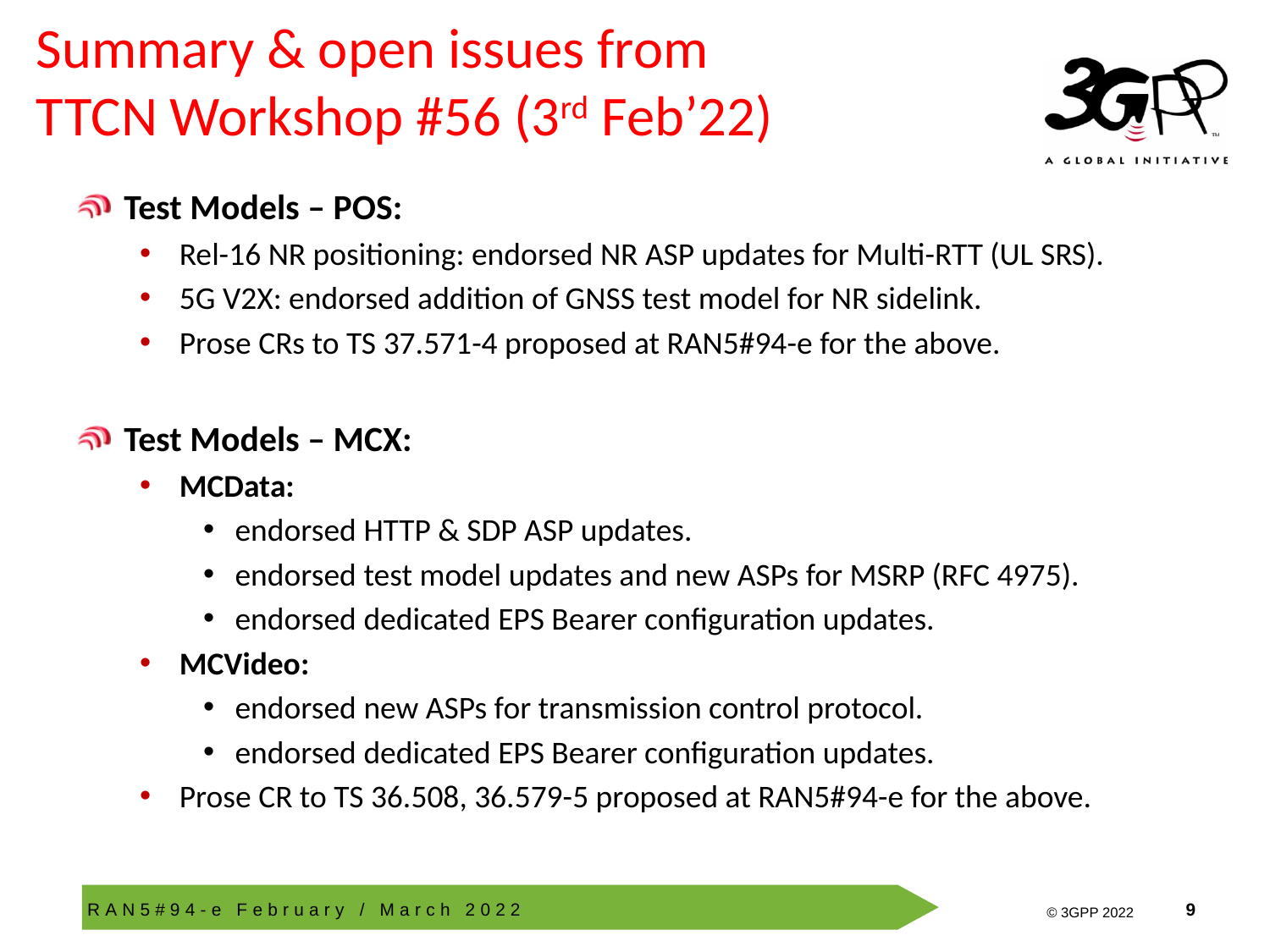

# Summary & open issues from TTCN Workshop #56 (3rd Feb’22)
Test Models – POS:
Rel-16 NR positioning: endorsed NR ASP updates for Multi-RTT (UL SRS).
5G V2X: endorsed addition of GNSS test model for NR sidelink.
Prose CRs to TS 37.571-4 proposed at RAN5#94-e for the above.

Test Models – MCX:
MCData:
endorsed HTTP & SDP ASP updates.
endorsed test model updates and new ASPs for MSRP (RFC 4975).
endorsed dedicated EPS Bearer configuration updates.
MCVideo:
endorsed new ASPs for transmission control protocol.
endorsed dedicated EPS Bearer configuration updates.
Prose CR to TS 36.508, 36.579-5 proposed at RAN5#94-e for the above.